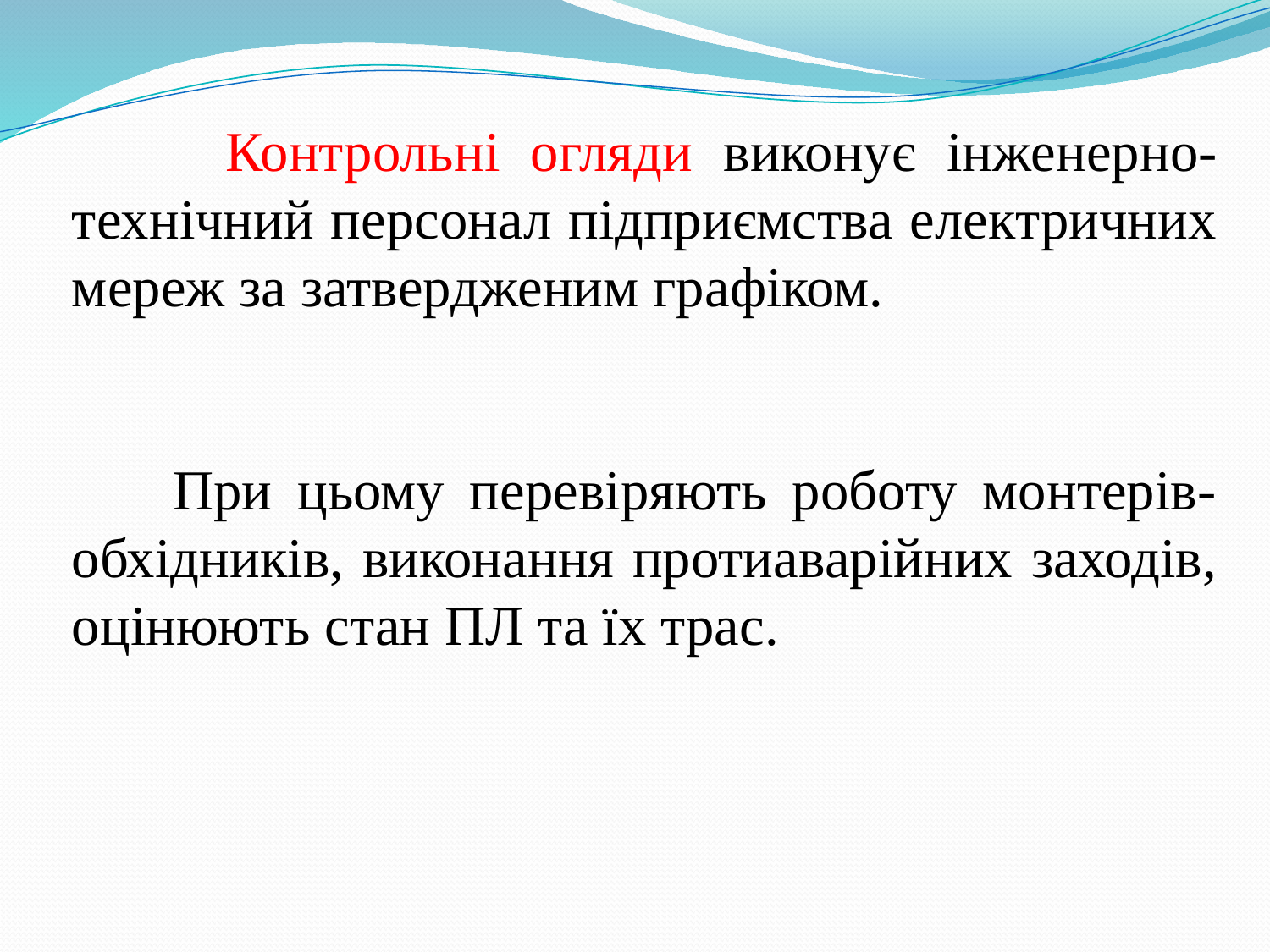

Контрольні огляди виконує інженерно-технічний персонал підприємства електричних мереж за затвердженим графіком.

    При цьому перевіряють роботу монтерів-обхідників, виконання протиаварійних заходів, оцінюють стан ПЛ та їх трас.